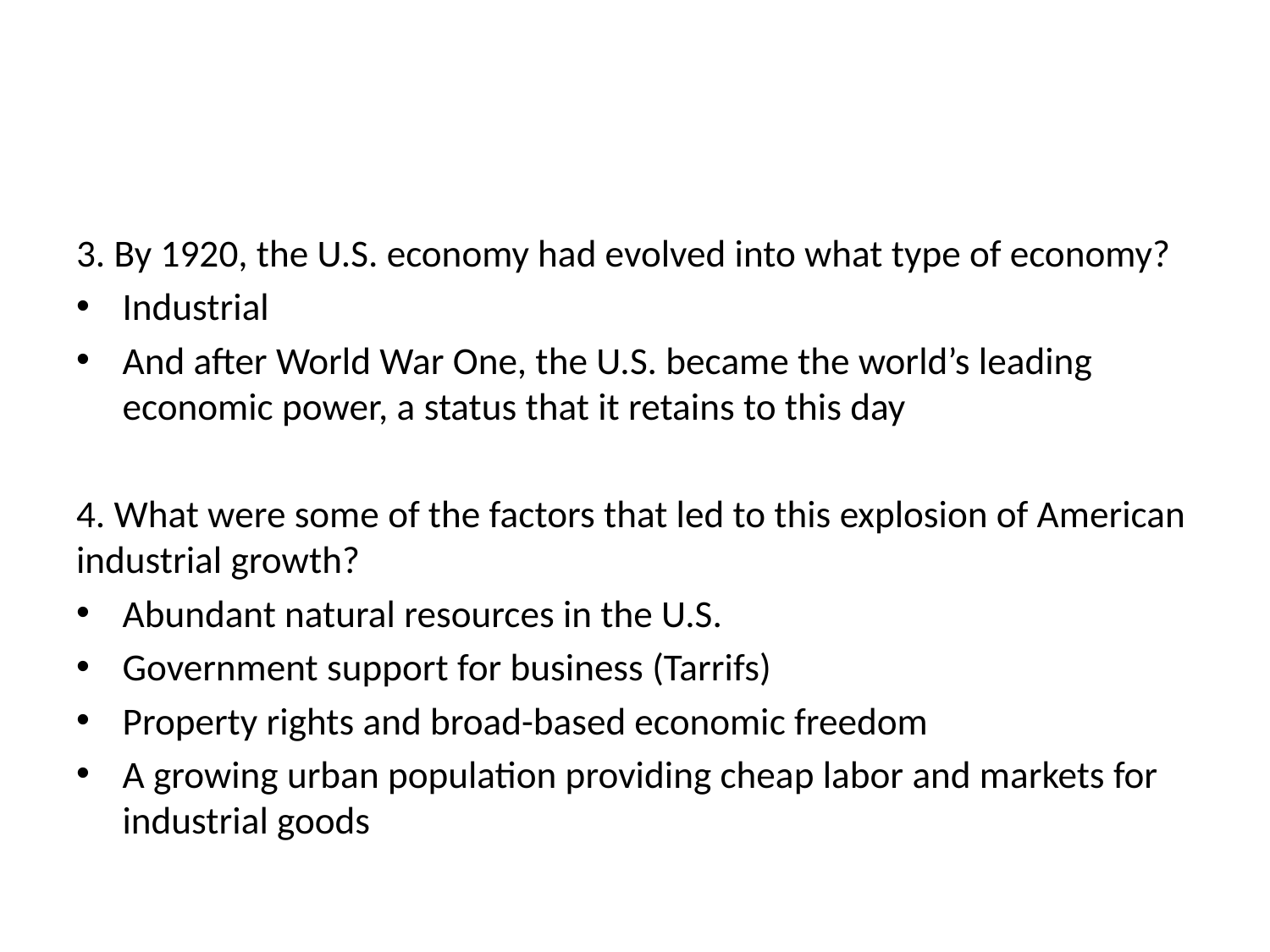

#
3. By 1920, the U.S. economy had evolved into what type of economy?
Industrial
And after World War One, the U.S. became the world’s leading economic power, a status that it retains to this day

4. What were some of the factors that led to this explosion of American industrial growth?
Abundant natural resources in the U.S.
Government support for business (Tarrifs)
Property rights and broad-based economic freedom
A growing urban population providing cheap labor and markets for industrial goods